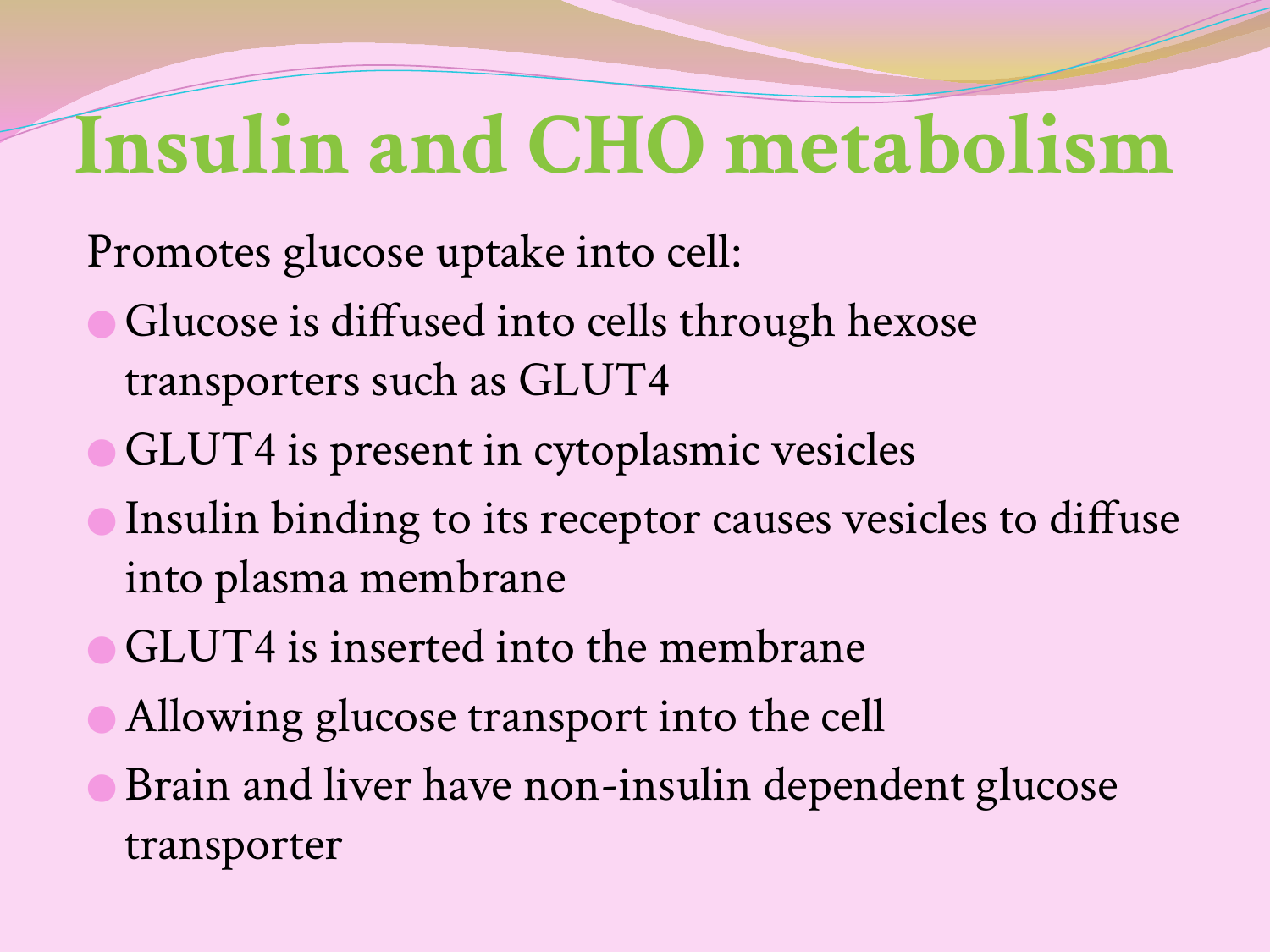

# Insulin and CHO metabolism
Promotes glucose uptake into cell:
Glucose is diffused into cells through hexose transporters such as GLUT4
GLUT4 is present in cytoplasmic vesicles
Insulin binding to its receptor causes vesicles to diffuse into plasma membrane
GLUT4 is inserted into the membrane
Allowing glucose transport into the cell
Brain and liver have non-insulin dependent glucose transporter